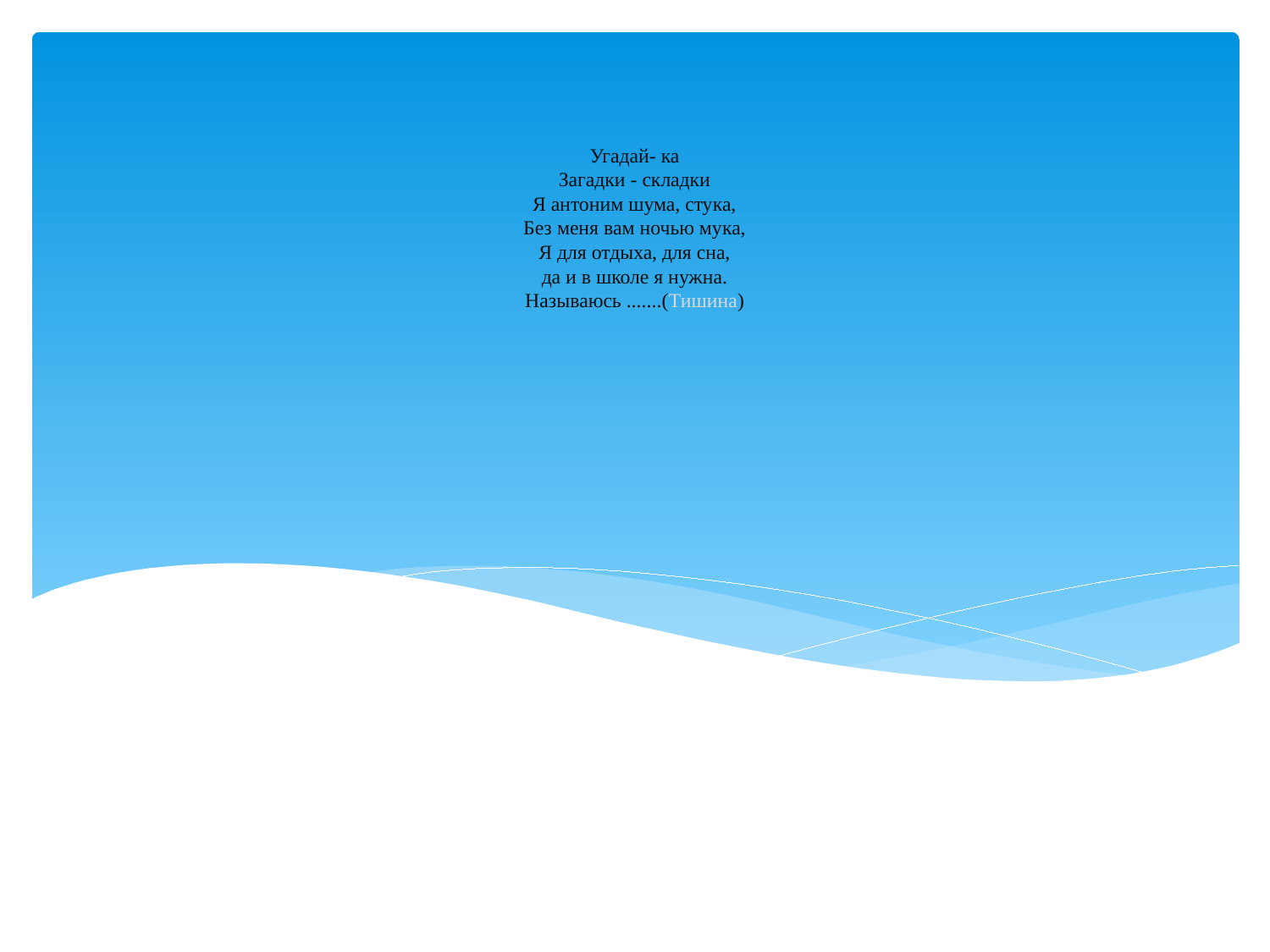

# Угадай- ка Загадки - складки Я антоним шума, стука, Без меня вам ночью мука, Я для отдыха, для сна, да и в школе я нужна. Называюсь .......(Тишина)